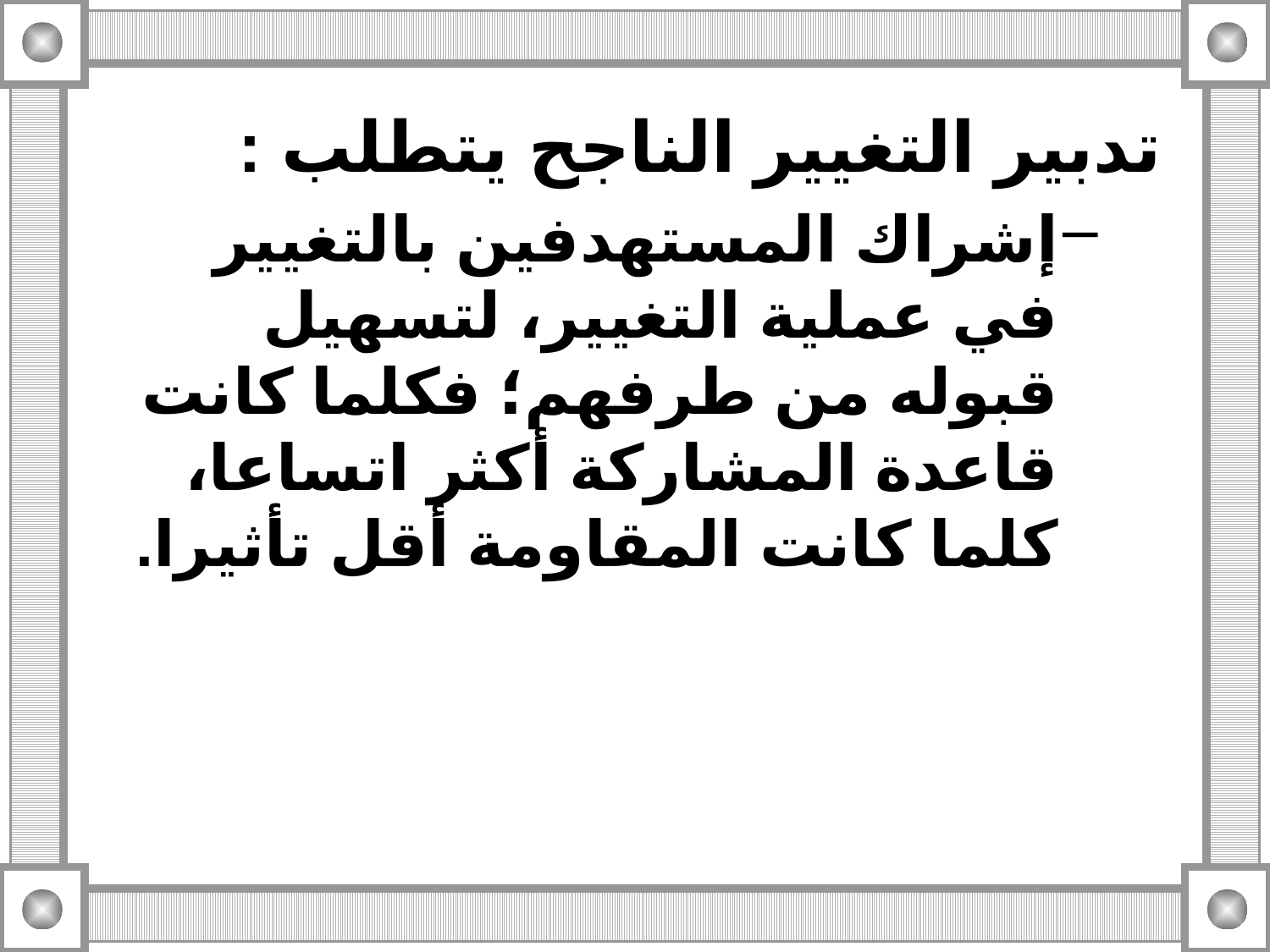

تدبير التغيير الناجح يتطلب :
إشراك المستهدفين بالتغيير في عملية التغيير، لتسهيل قبوله من طرفهم؛ فكلما كانت قاعدة المشاركة أكثر اتساعا، كلما كانت المقاومة أقل تأثيرا.